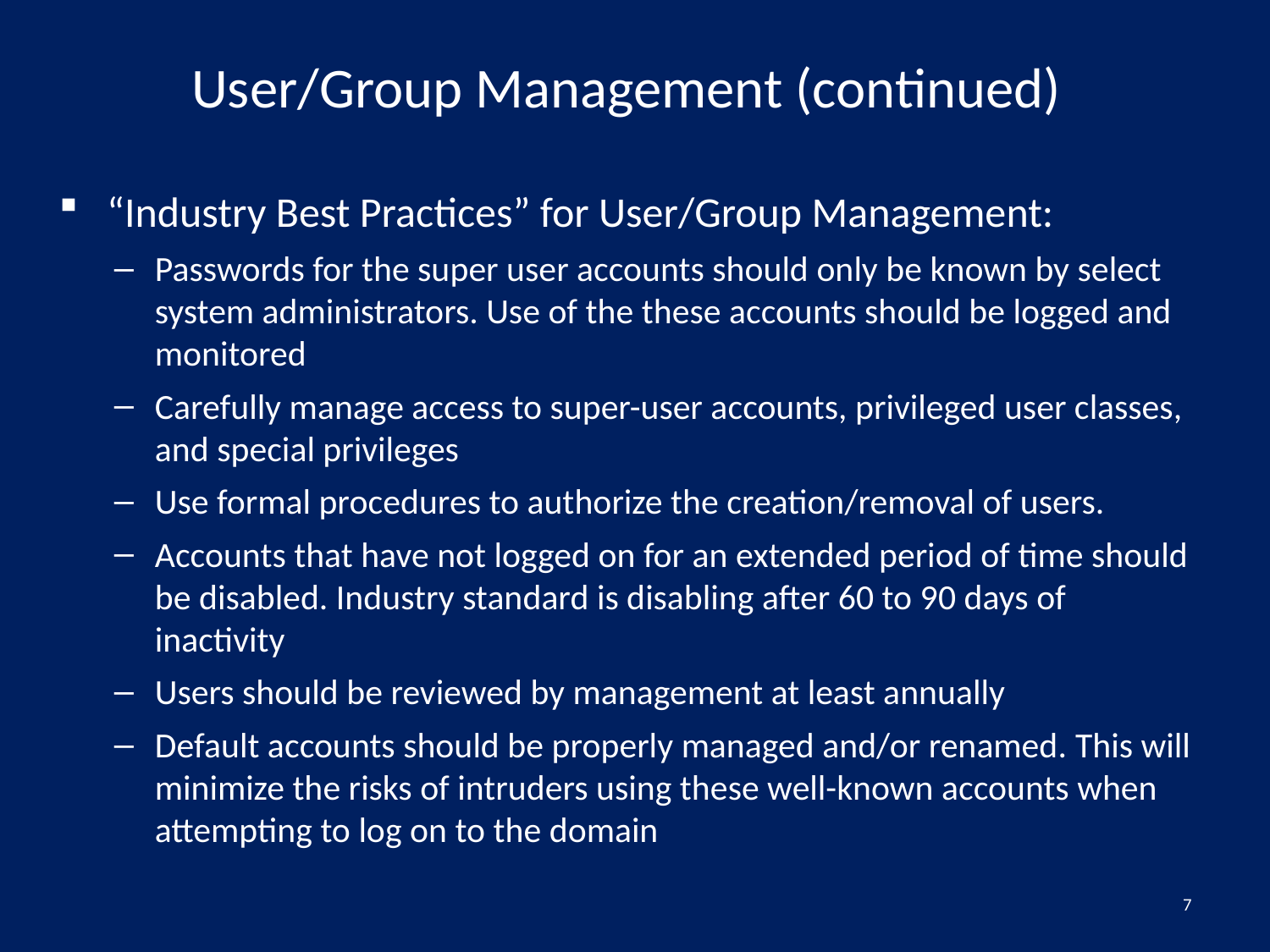

# User/Group Management (continued)
“Industry Best Practices” for User/Group Management:
Passwords for the super user accounts should only be known by select system administrators. Use of the these accounts should be logged and monitored
Carefully manage access to super-user accounts, privileged user classes, and special privileges
Use formal procedures to authorize the creation/removal of users.
Accounts that have not logged on for an extended period of time should be disabled. Industry standard is disabling after 60 to 90 days of inactivity
Users should be reviewed by management at least annually
Default accounts should be properly managed and/or renamed. This will minimize the risks of intruders using these well-known accounts when attempting to log on to the domain